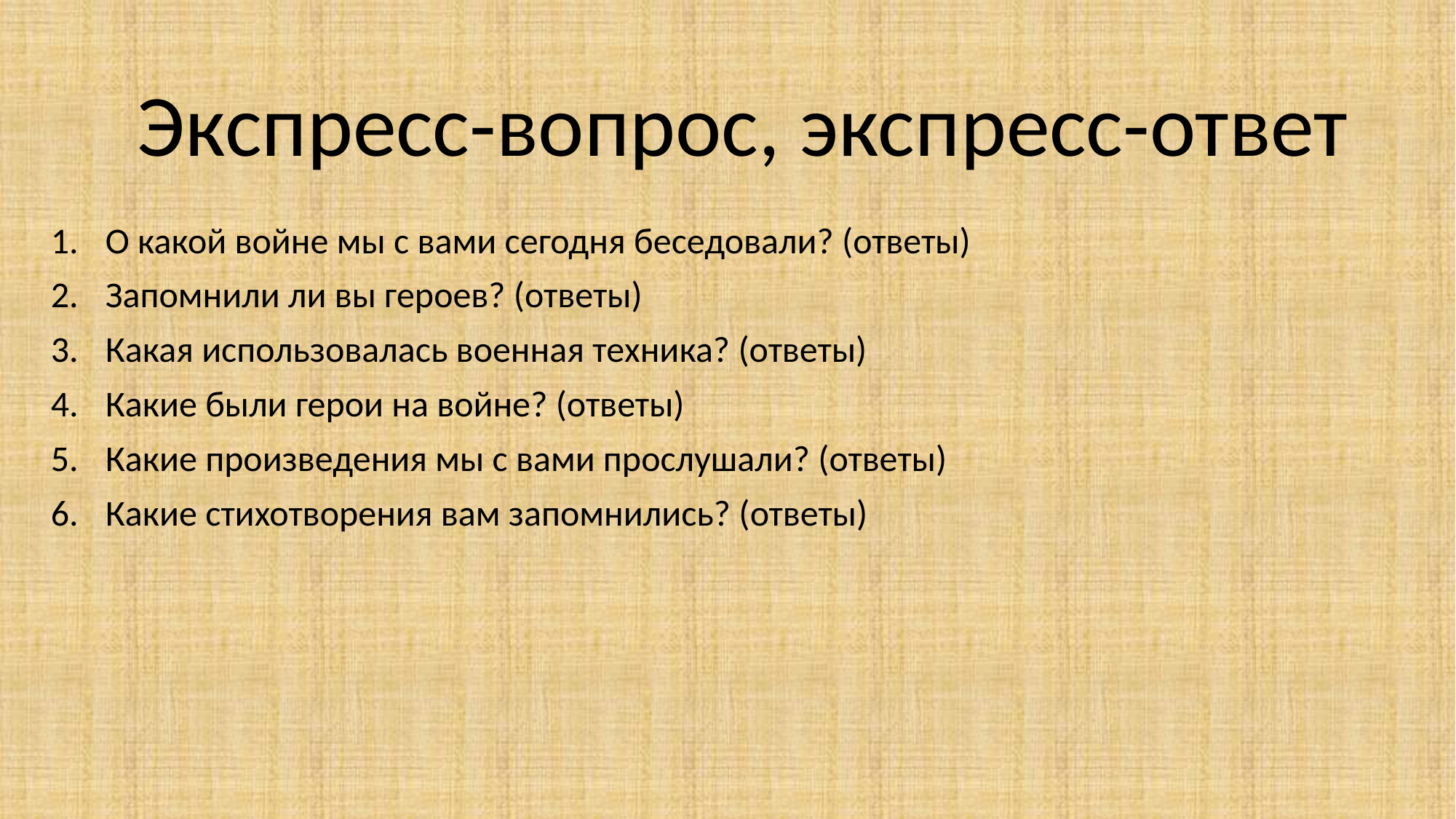

# Экспресс-вопрос, экспресс-ответ
О какой войне мы с вами сегодня беседовали? (ответы)
Запомнили ли вы героев? (ответы)
Какая использовалась военная техника? (ответы)
Какие были герои на войне? (ответы)
Какие произведения мы с вами прослушали? (ответы)
Какие стихотворения вам запомнились? (ответы)